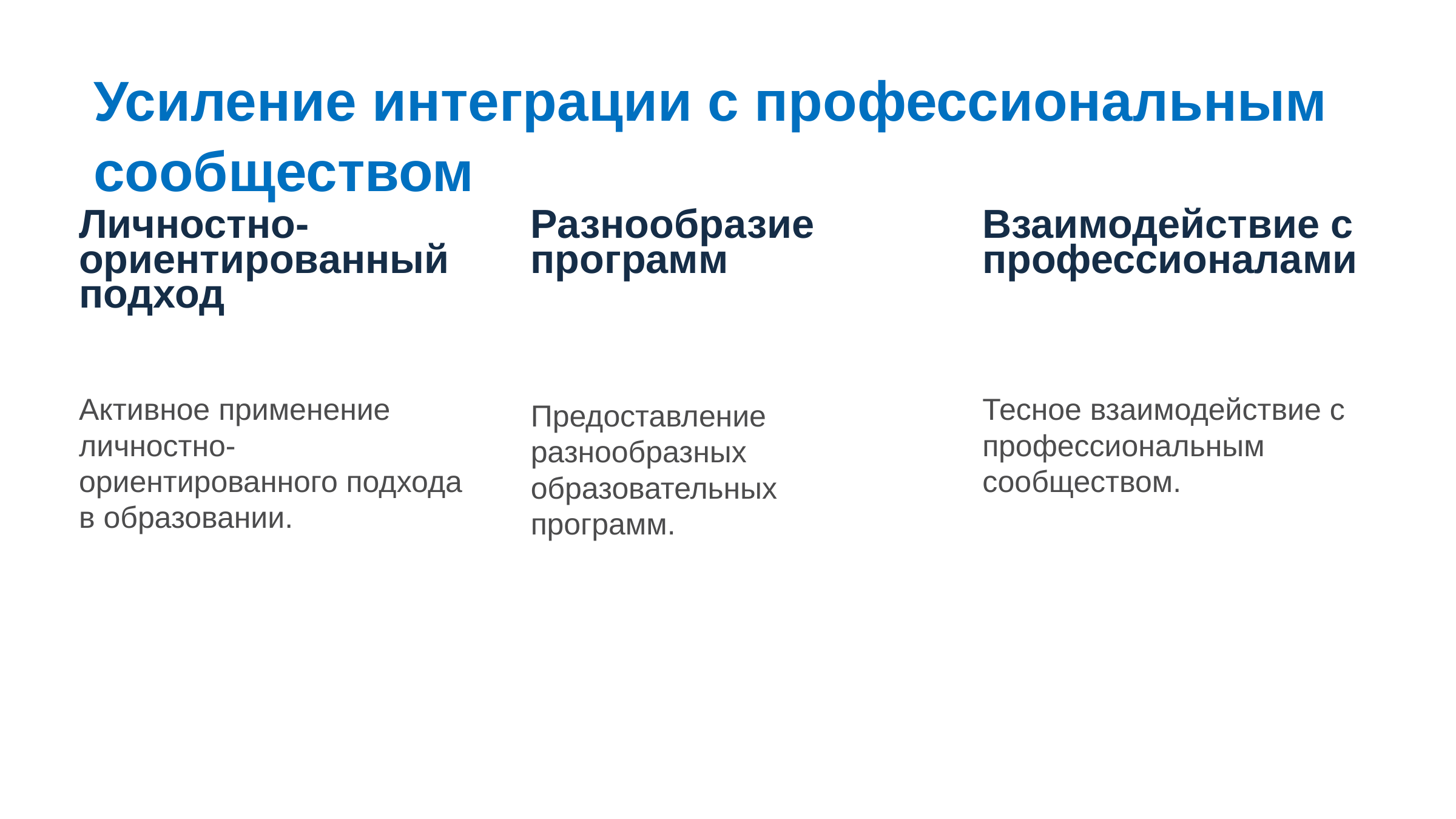

Усиление интеграции с профессиональным сообществом
Разнообразие
программ
Личностно-ориентированный подход
Взаимодействие с профессионалами
Активное применение личностно-ориентированного подхода в образовании.
Тесное взаимодействие с профессиональным сообществом.
Предоставление разнообразных образовательных программ.